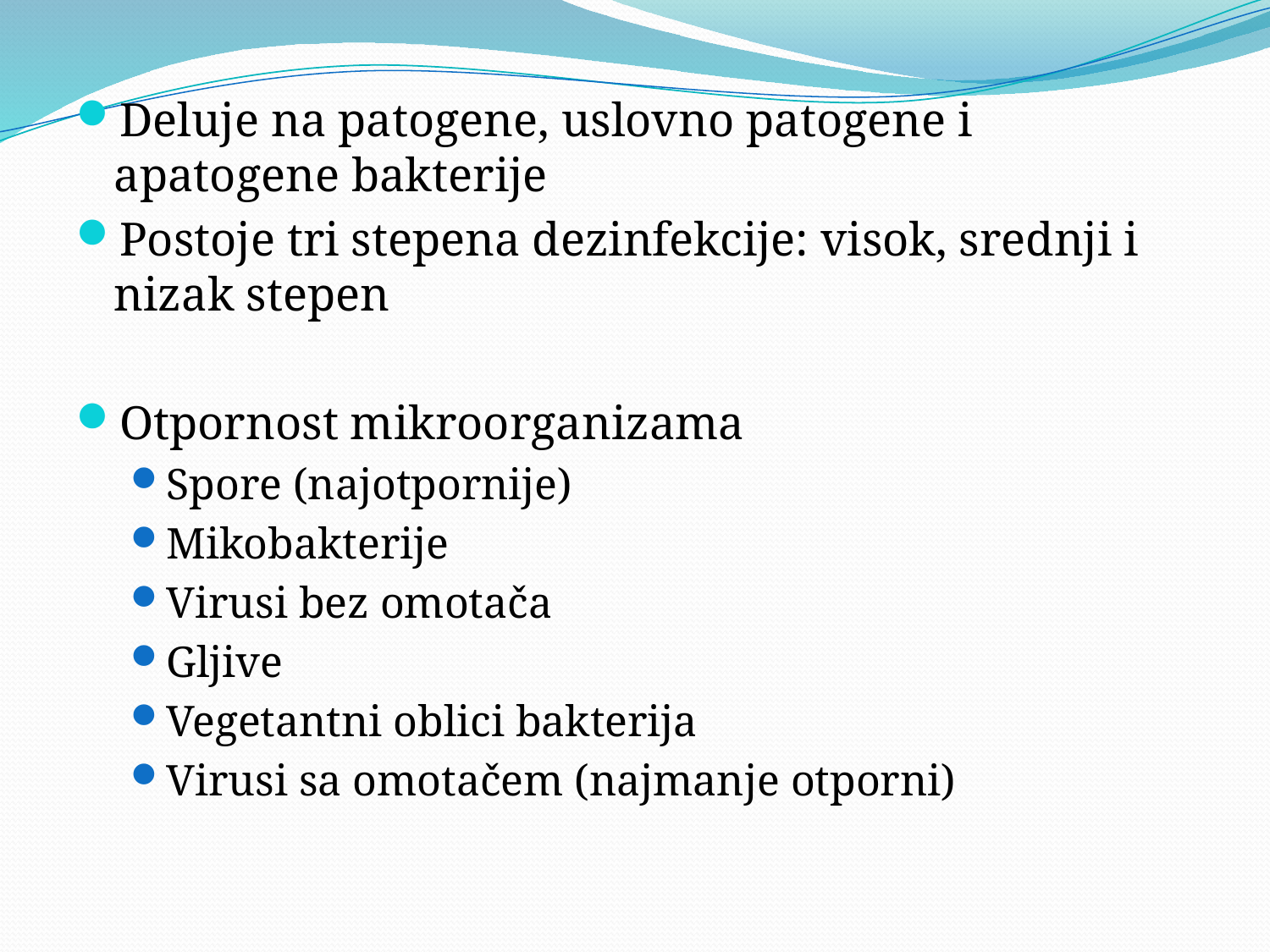

Deluje na patogene, uslovno patogene i apatogene bakterije
Postoje tri stepena dezinfekcije: visok, srednji i nizak stepen

Otpornost mikroorganizama
Spore (najotpornije)
Mikobakterije
Virusi bez omotača
Gljive
Vegetantni oblici bakterija
Virusi sa omotačem (najmanje otporni)

#